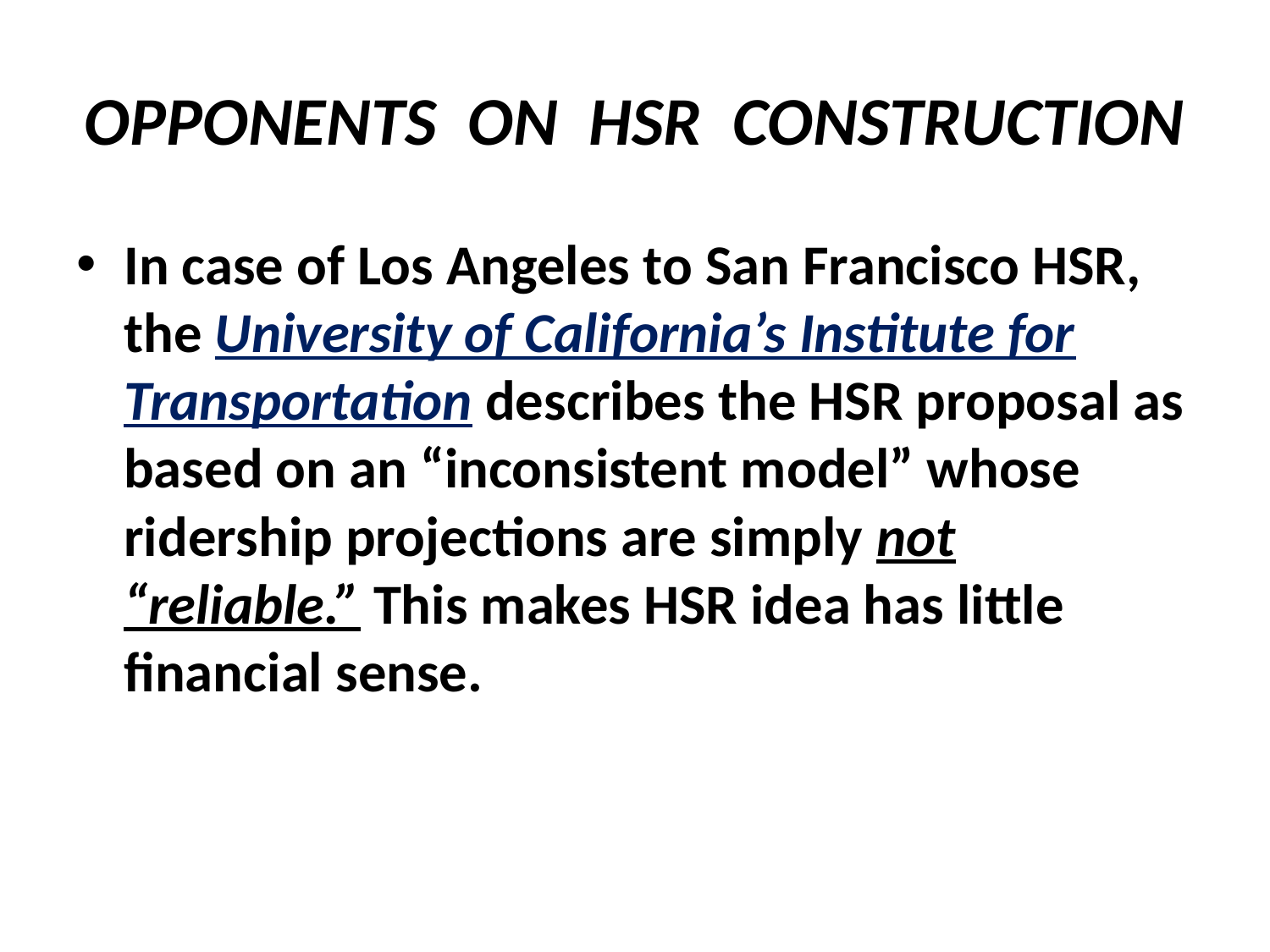

# OPPONENTS  ON  HSR  CONSTRUCTION
In case of Los Angeles to San Francisco HSR, the University of California’s Institute for Transportation describes the HSR proposal as based on an “inconsistent model” whose ridership projections are simply not “reliable.” This makes HSR idea has little financial sense.